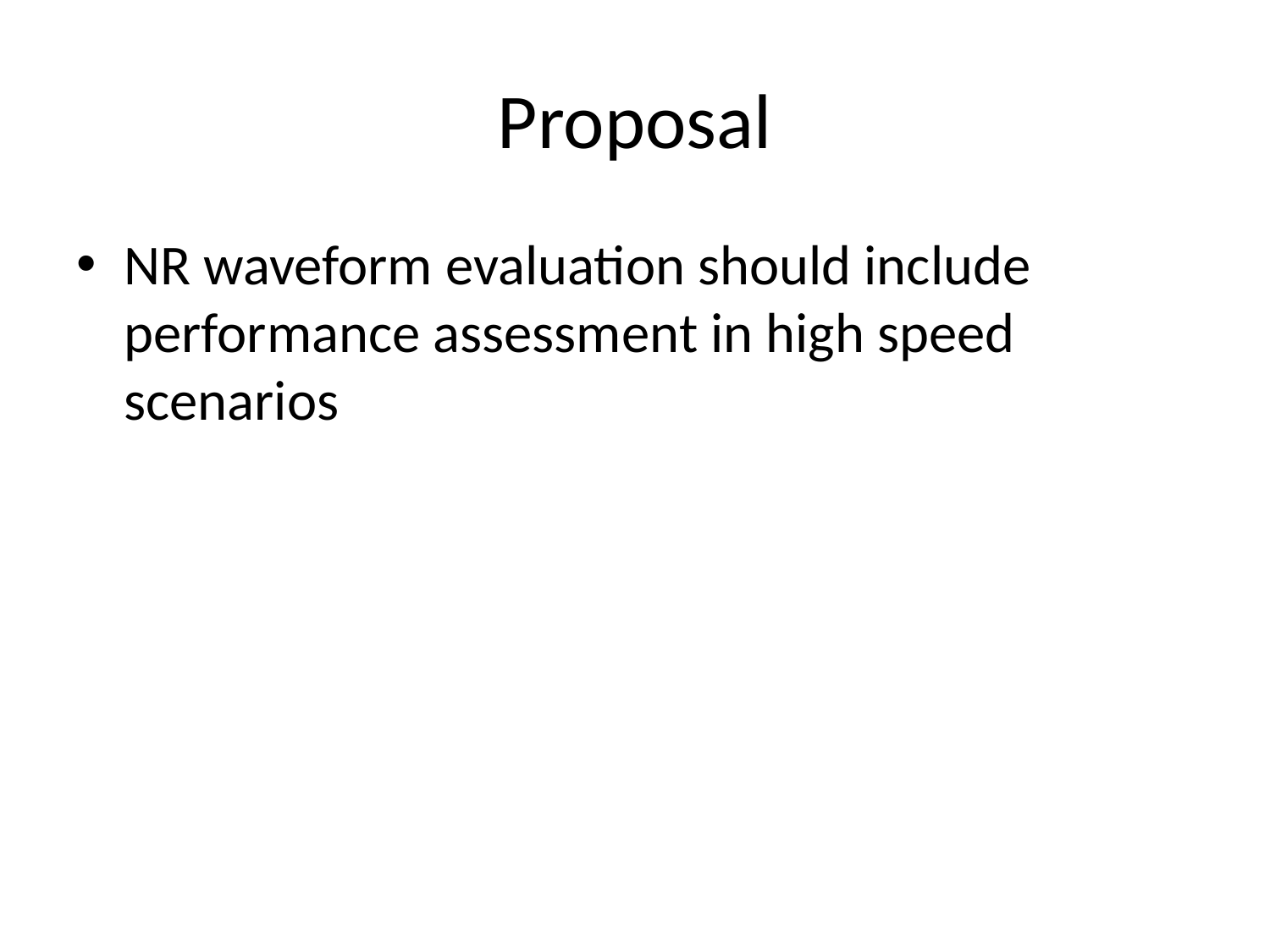

# Proposal
NR waveform evaluation should include performance assessment in high speed scenarios